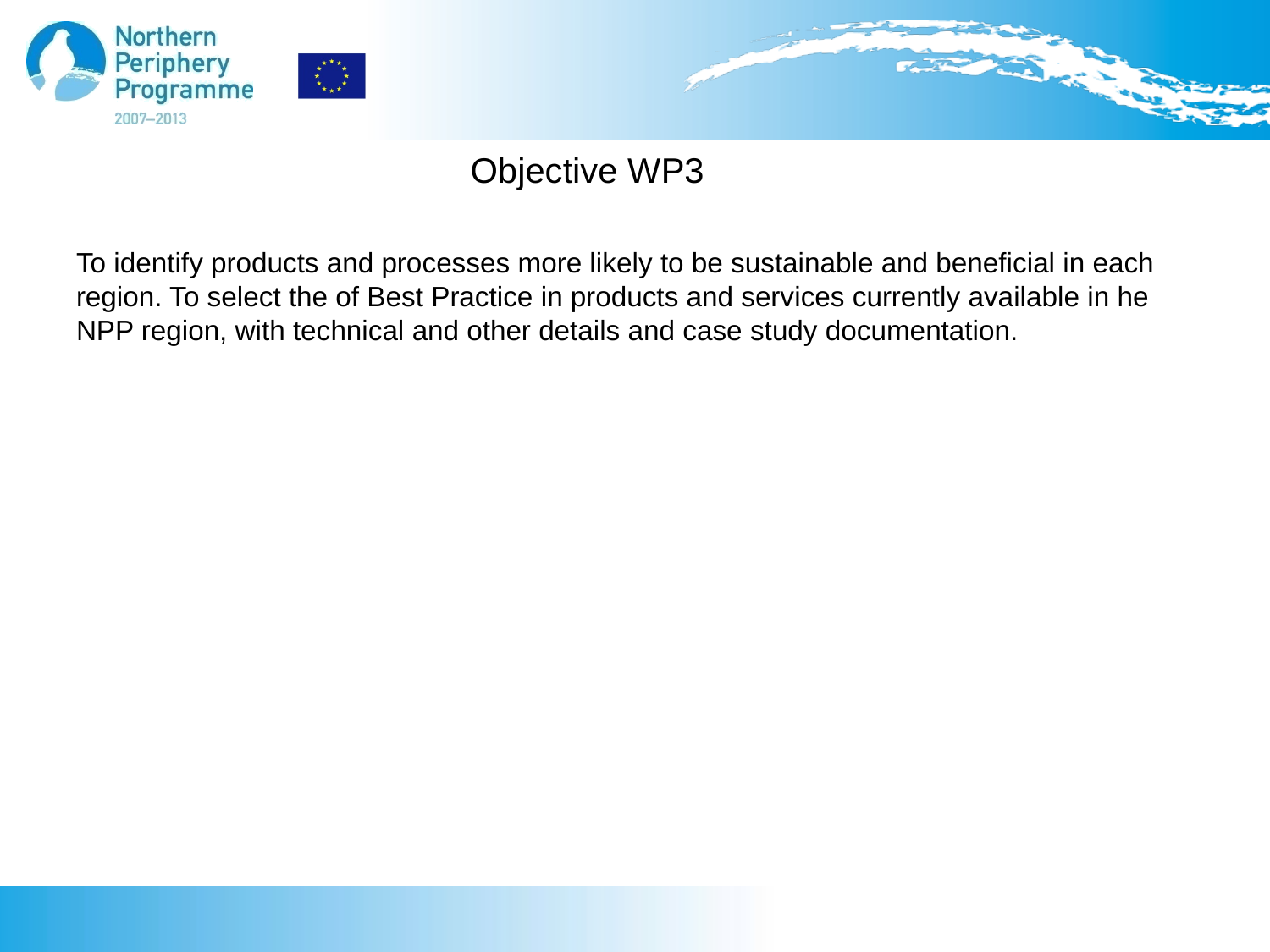

# Objective WP3
To identify products and processes more likely to be sustainable and beneficial in each region. To select the of Best Practice in products and services currently available in he NPP region, with technical and other details and case study documentation.